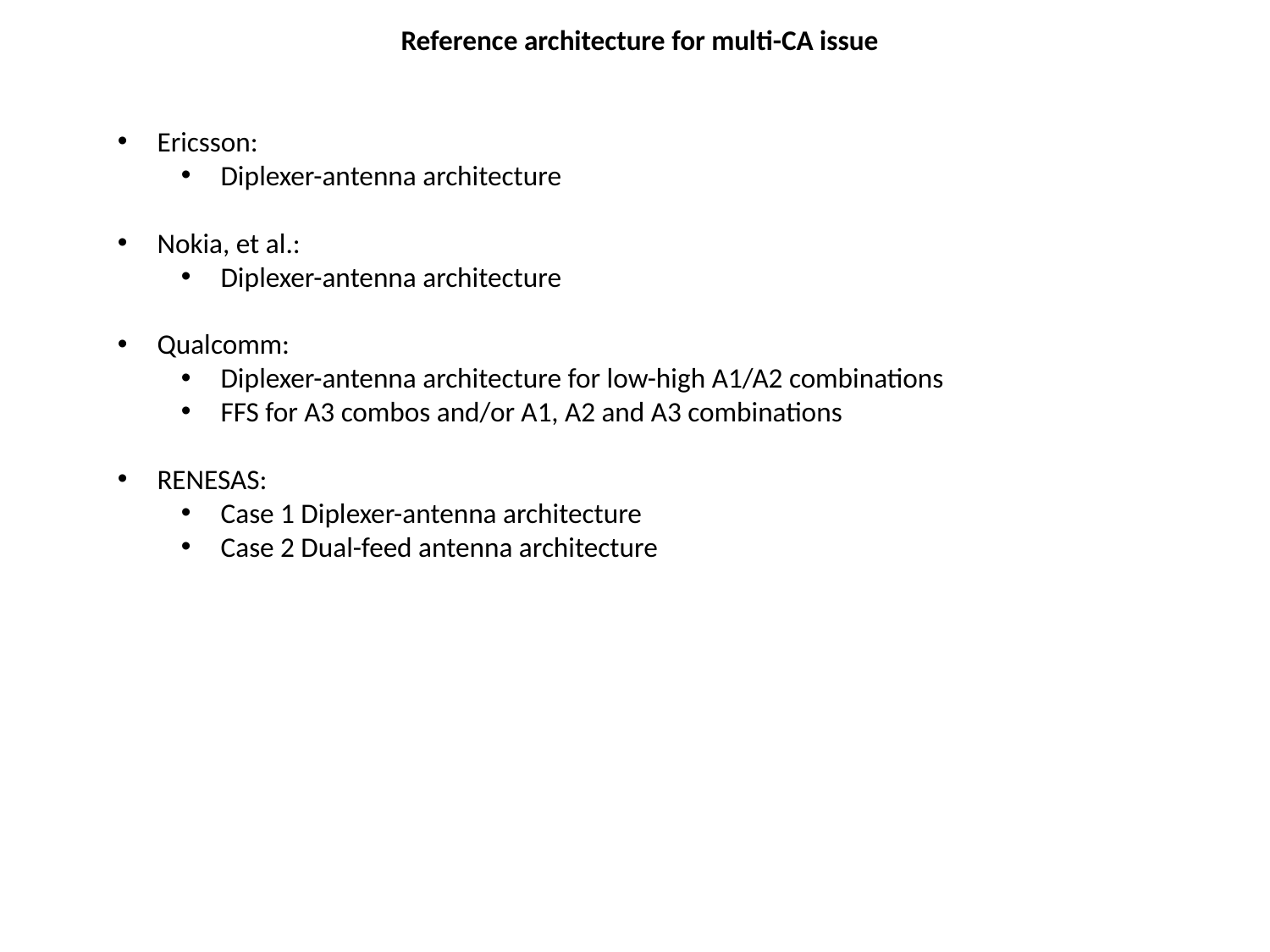

Reference architecture for multi-CA issue

Ericsson:
Diplexer-antenna architecture

Nokia, et al.:
Diplexer-antenna architecture

Qualcomm:
Diplexer-antenna architecture for low-high A1/A2 combinations
FFS for A3 combos and/or A1, A2 and A3 combinations

RENESAS:
Case 1 Diplexer-antenna architecture
Case 2 Dual-feed antenna architecture